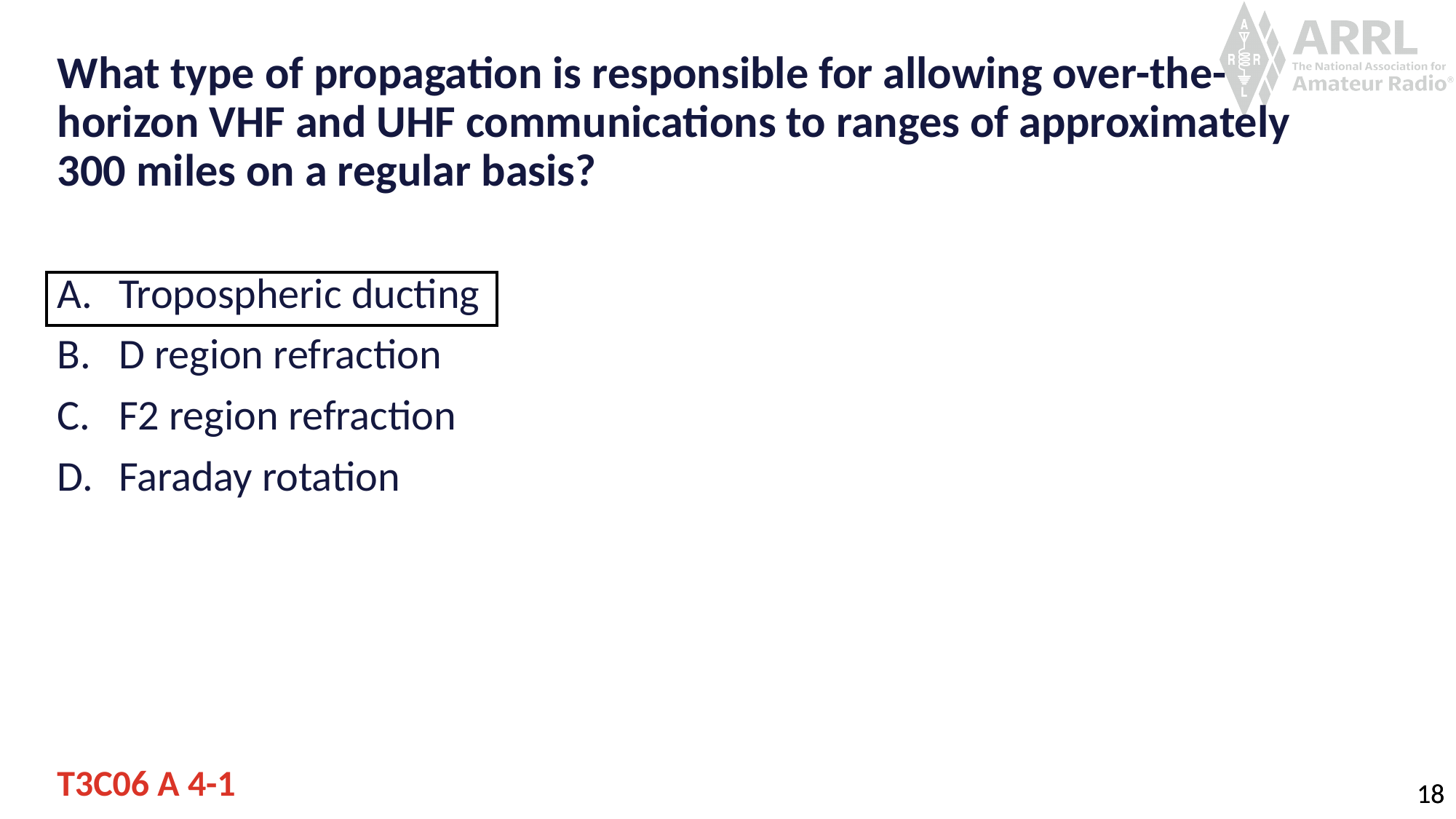

# What type of propagation is responsible for allowing over-the-horizon VHF and UHF communications to ranges of approximately 300 miles on a regular basis?
Tropospheric ducting
D region refraction
F2 region refraction
Faraday rotation

T3C06 A 4-1